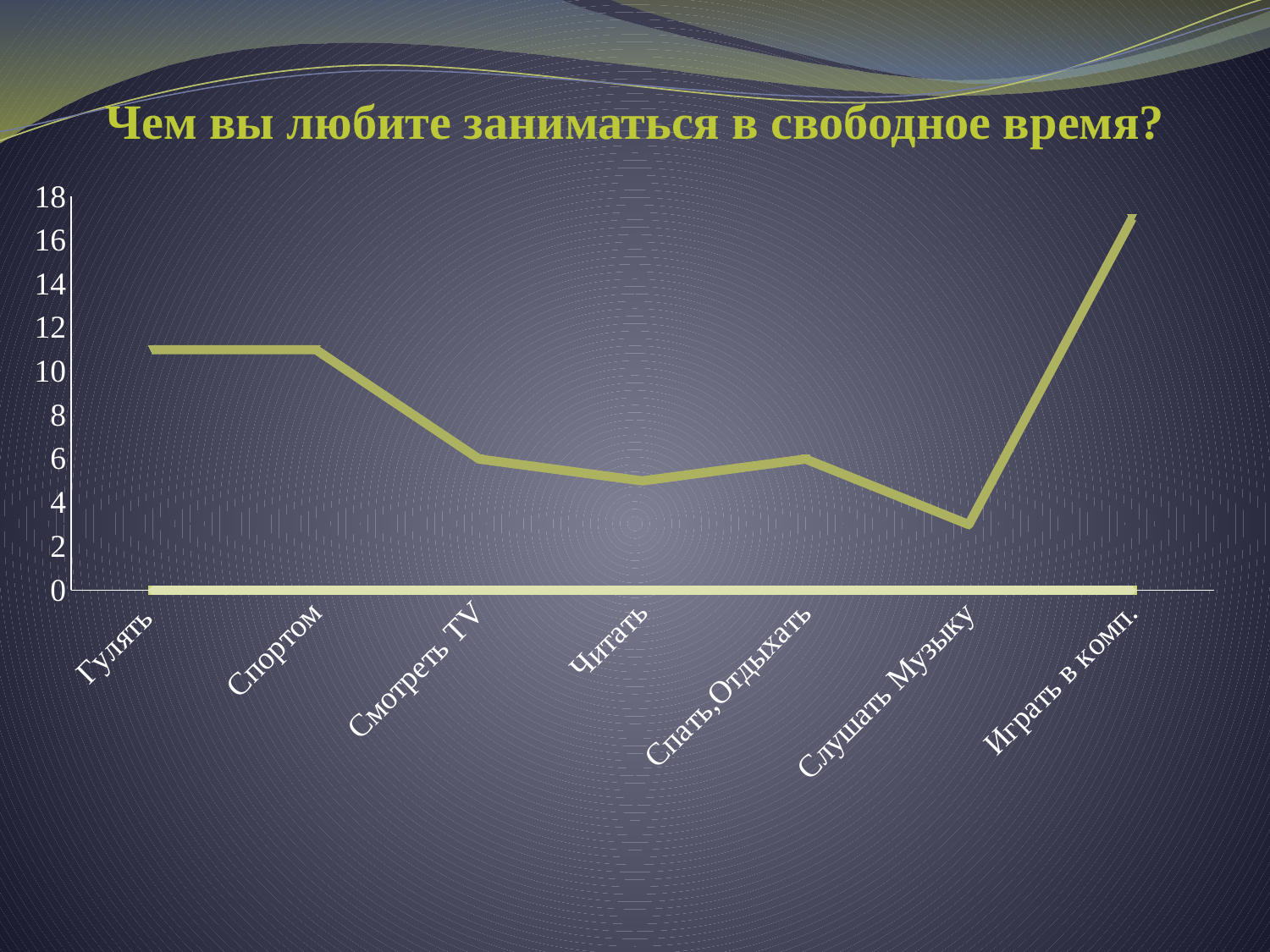

# Чем вы любите заниматься в свободное время?

[unsupported chart]